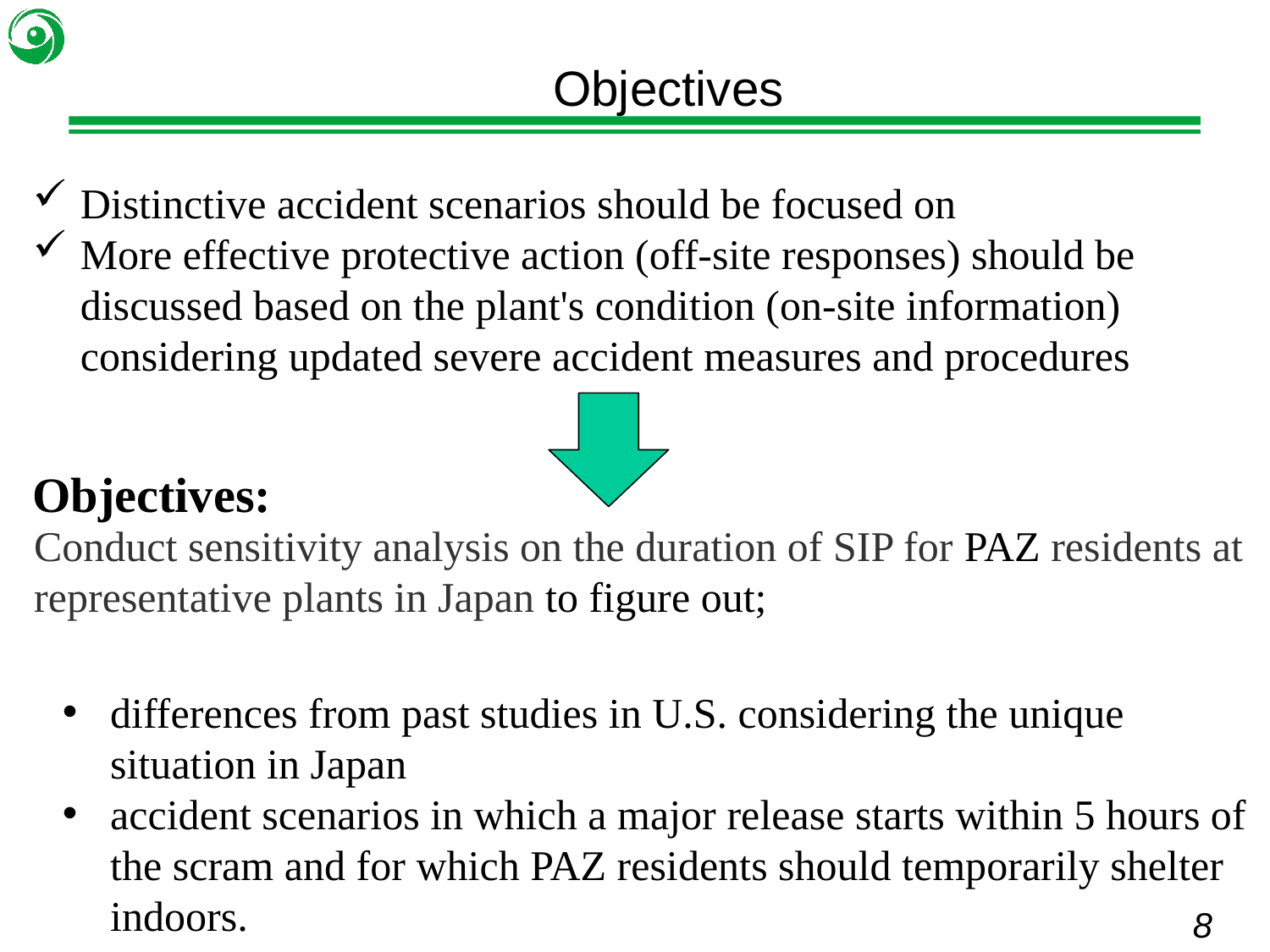

# Objectives
Distinctive accident scenarios should be focused on
More effective protective action (off-site responses) should be discussed based on the plant's condition (on-site information) considering updated severe accident measures and procedures

Objectives:
Conduct sensitivity analysis on the duration of SIP for PAZ residents at representative plants in Japan to figure out;

differences from past studies in U.S. considering the unique situation in Japan
accident scenarios in which a major release starts within 5 hours of the scram and for which PAZ residents should temporarily shelter indoors.